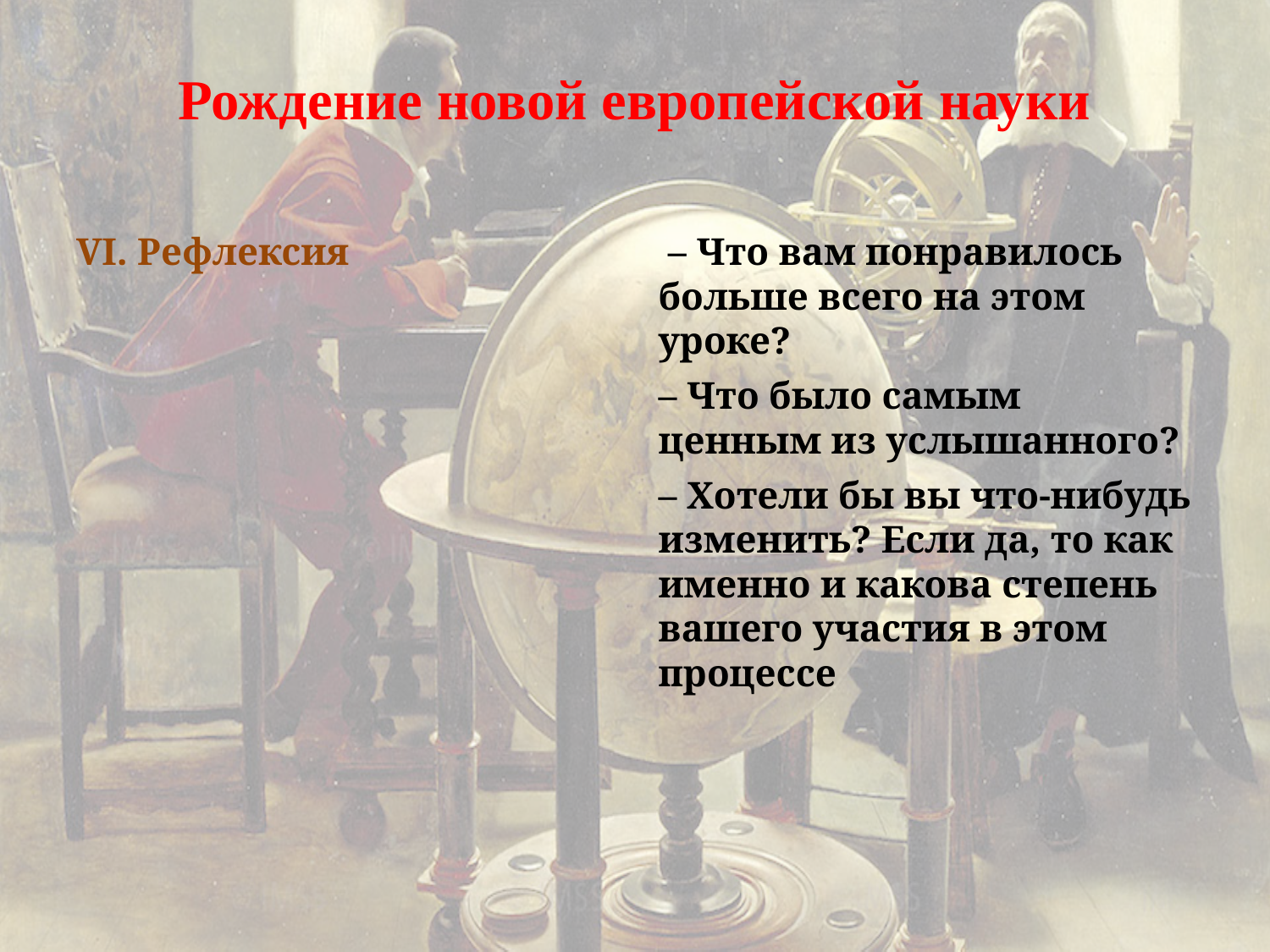

# Рождение новой европейской науки
VI. Рефлексия

 – Что вам понравилось больше всего на этом уроке?
– Что было самым ценным из услышанного?
– Хотели бы вы что-нибудь изменить? Если да, то как именно и какова степень вашего участия в этом процессе